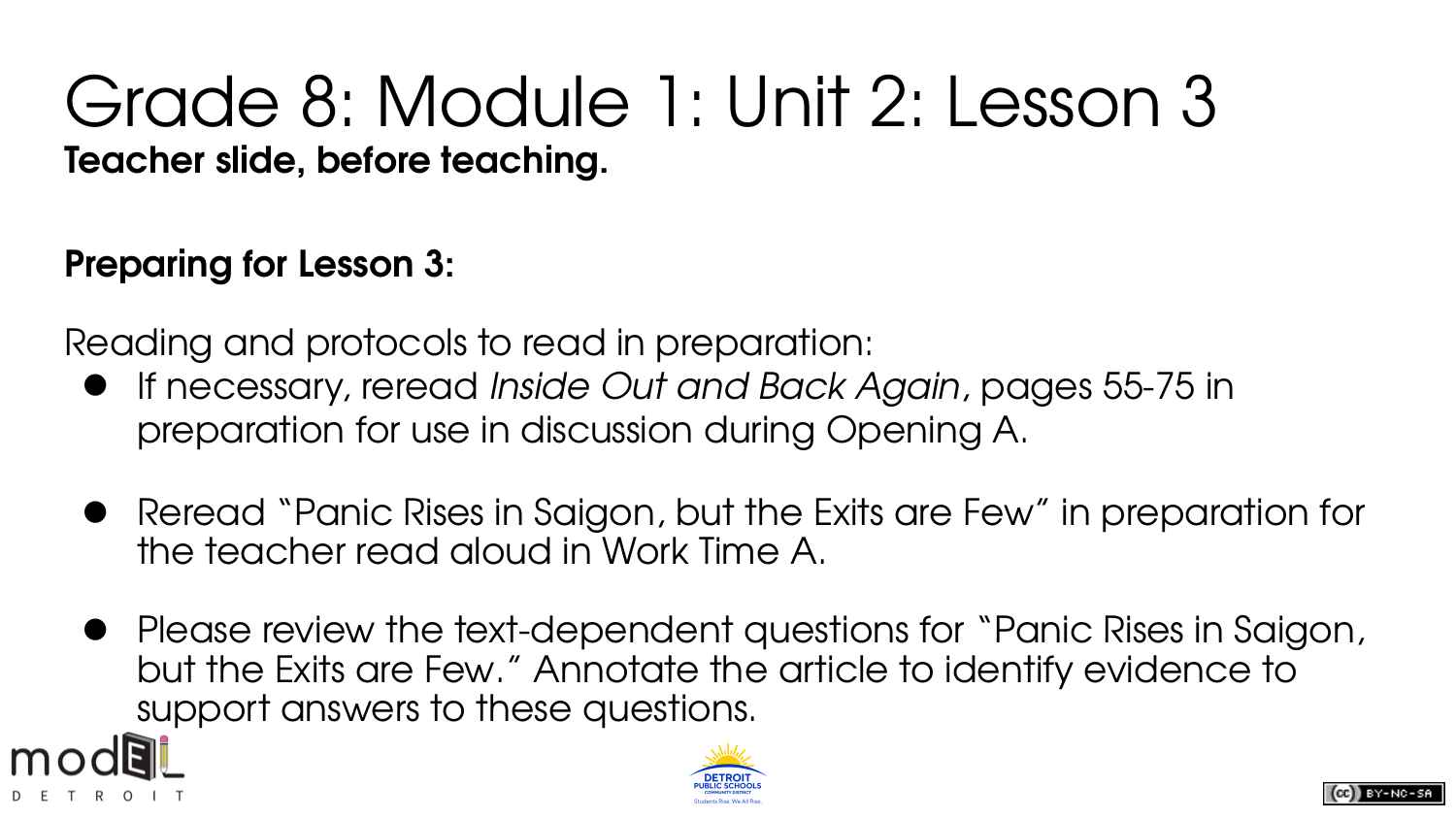

# Grade 8: Module 1: Unit 2: Lesson 3
Teacher slide, before teaching.
Preparing for Lesson 3:

Reading and protocols to read in preparation:
If necessary, reread Inside Out and Back Again, pages 55-75 in preparation for use in discussion during Opening A.

Reread “Panic Rises in Saigon, but the Exits are Few” in preparation for the teacher read aloud in Work Time A.

Please review the text-dependent questions for “Panic Rises in Saigon, but the Exits are Few.” Annotate the article to identify evidence to support answers to these questions.